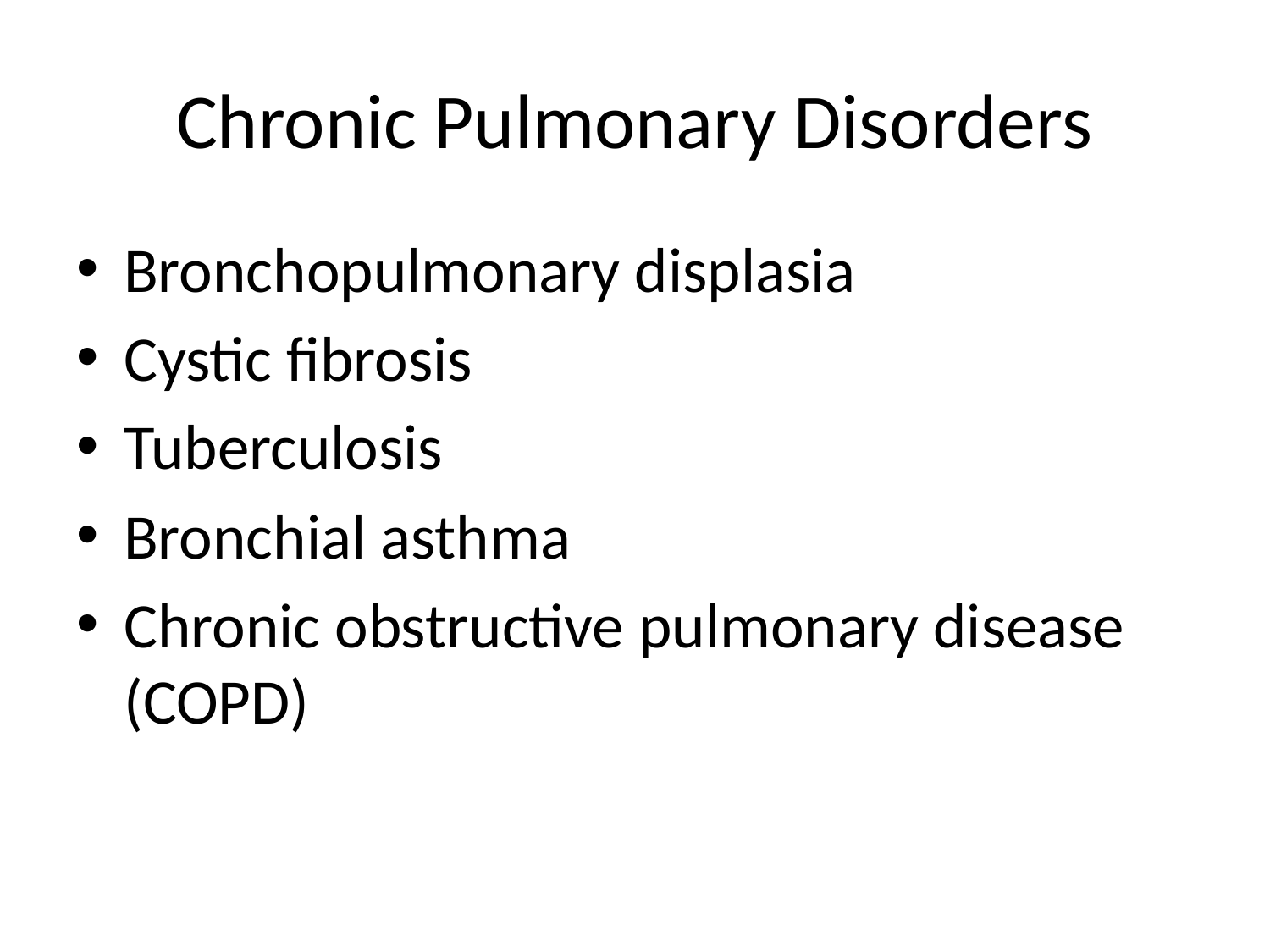

# Chronic Pulmonary Disorders
Bronchopulmonary displasia
Cystic fibrosis
Tuberculosis
Bronchial asthma
Chronic obstructive pulmonary disease (COPD)